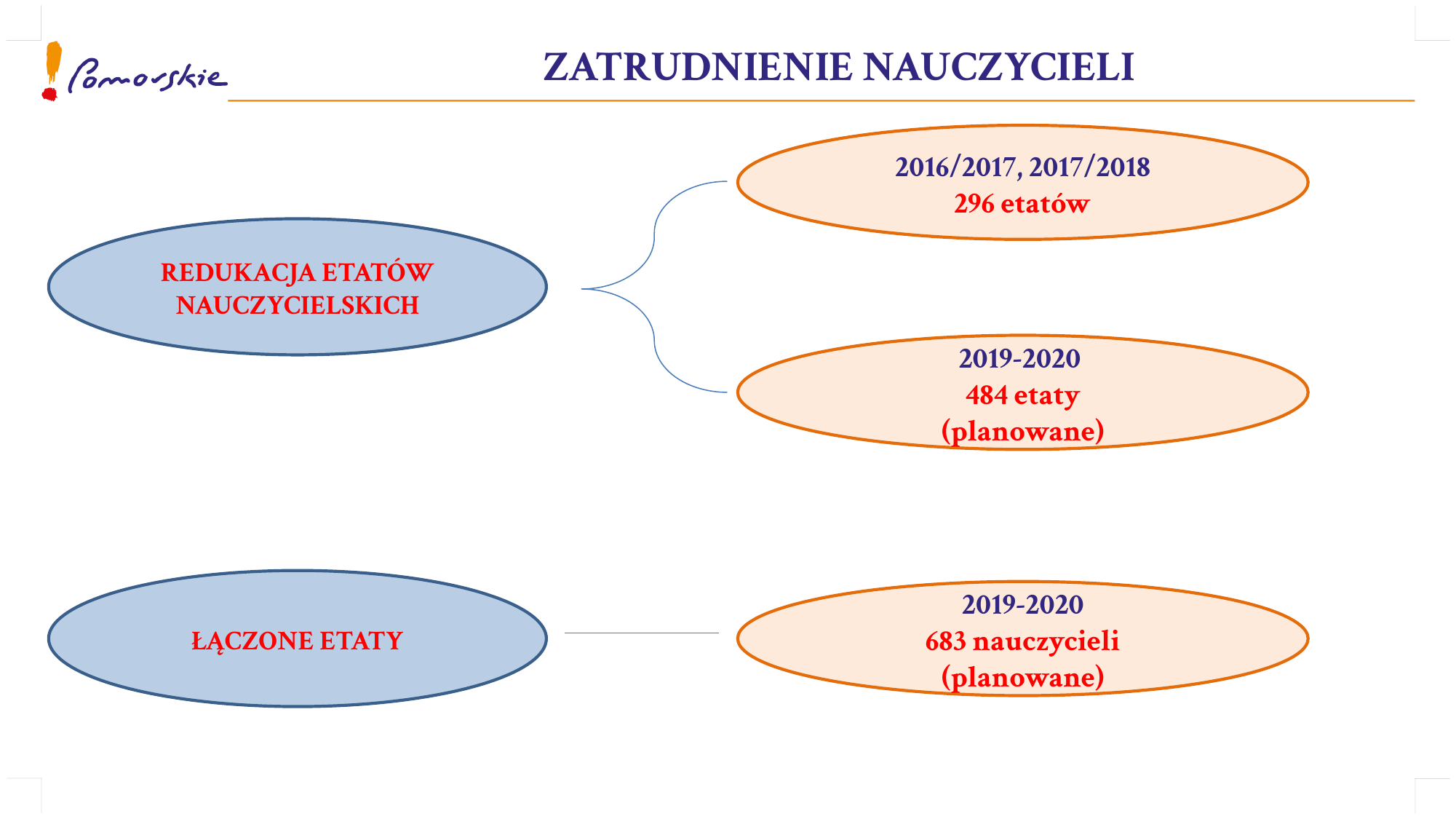

ZATRUDNIENIE NAUCZYCIELI
2016/2017, 2017/2018
296 etatów

REDUKACJA ETATÓW NAUCZYCIELSKICH
2019-2020
484 etaty
(planowane)
ŁĄCZONE ETATY
2019-2020
683 nauczycieli
(planowane)